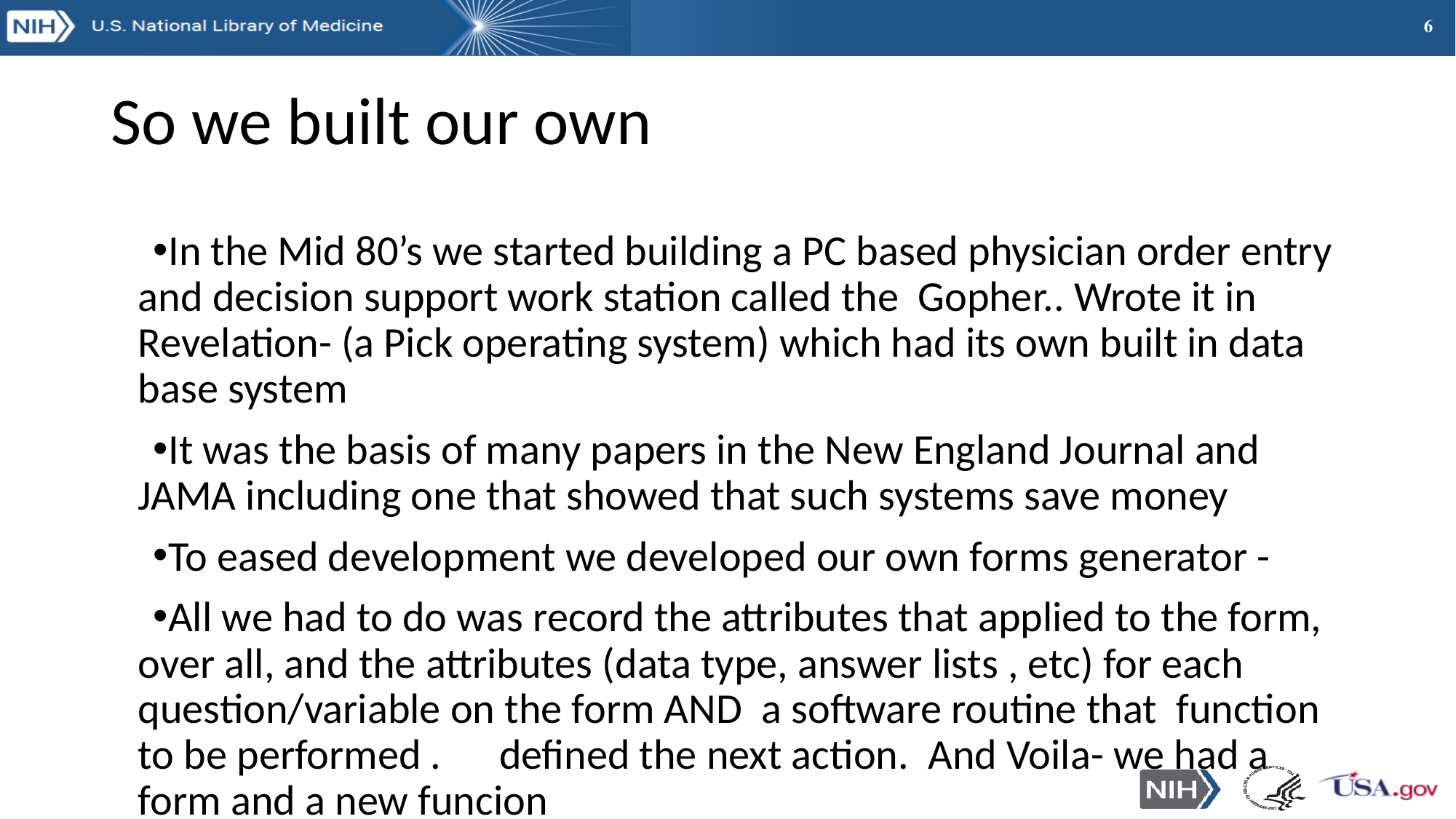

# So we built our own
In the Mid 80’s we started building a PC based physician order entry and decision support work station called the  Gopher.. Wrote it in Revelation- (a Pick operating system) which had its own built in data base system
It was the basis of many papers in the New England Journal and JAMA including one that showed that such systems save money
To eased development we developed our own forms generator -
All we had to do was record the attributes that applied to the form, over all, and the attributes (data type, answer lists , etc) for each question/variable on the form AND  a software routine that  function to be performed .      defined the next action.  And Voila- we had a form and a new funcion